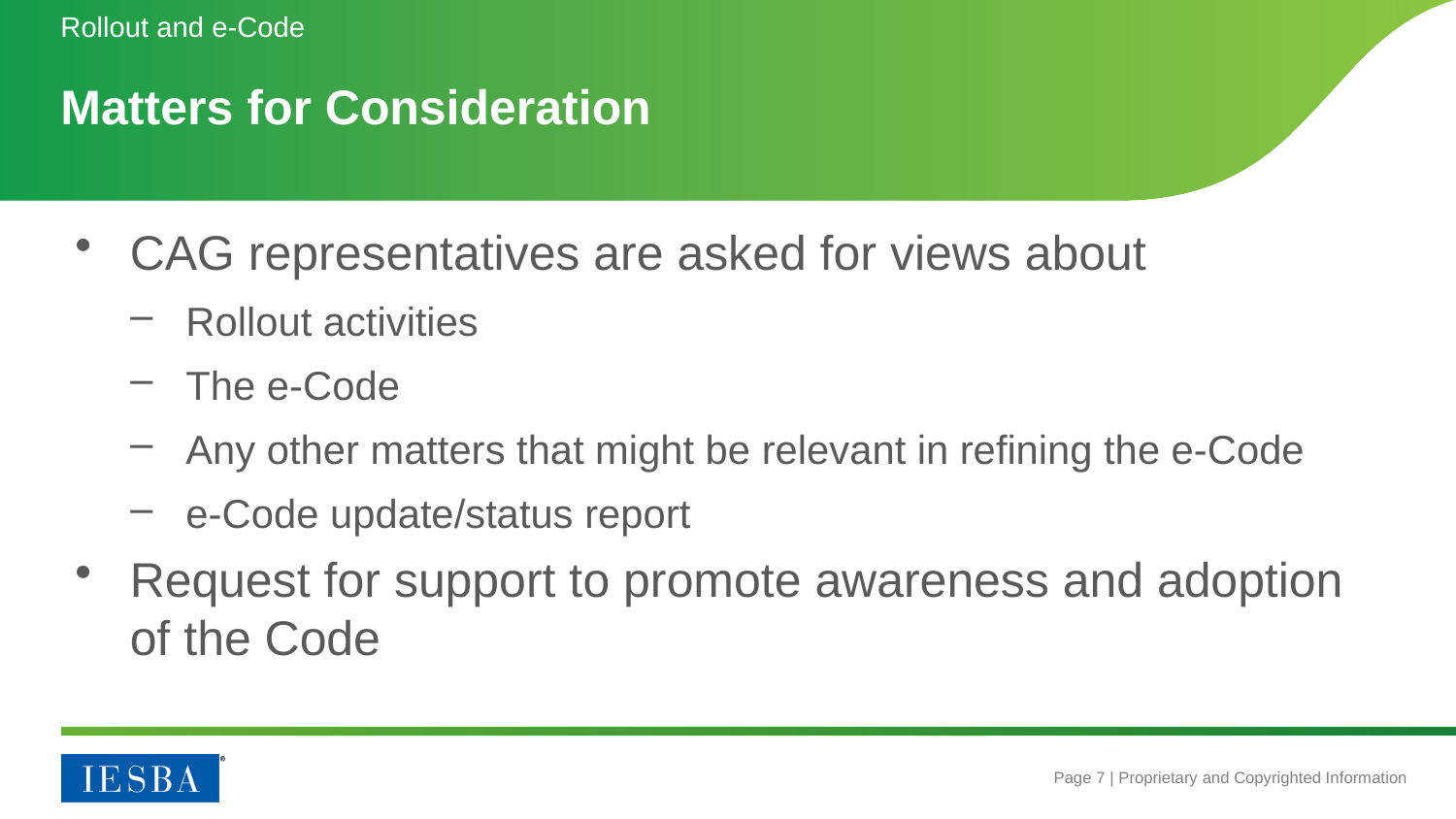

Rollout and e-Code
# Matters for Consideration
CAG representatives are asked for views about
Rollout activities
The e-Code
Any other matters that might be relevant in refining the e-Code
e-Code update/status report
Request for support to promote awareness and adoption of the Code